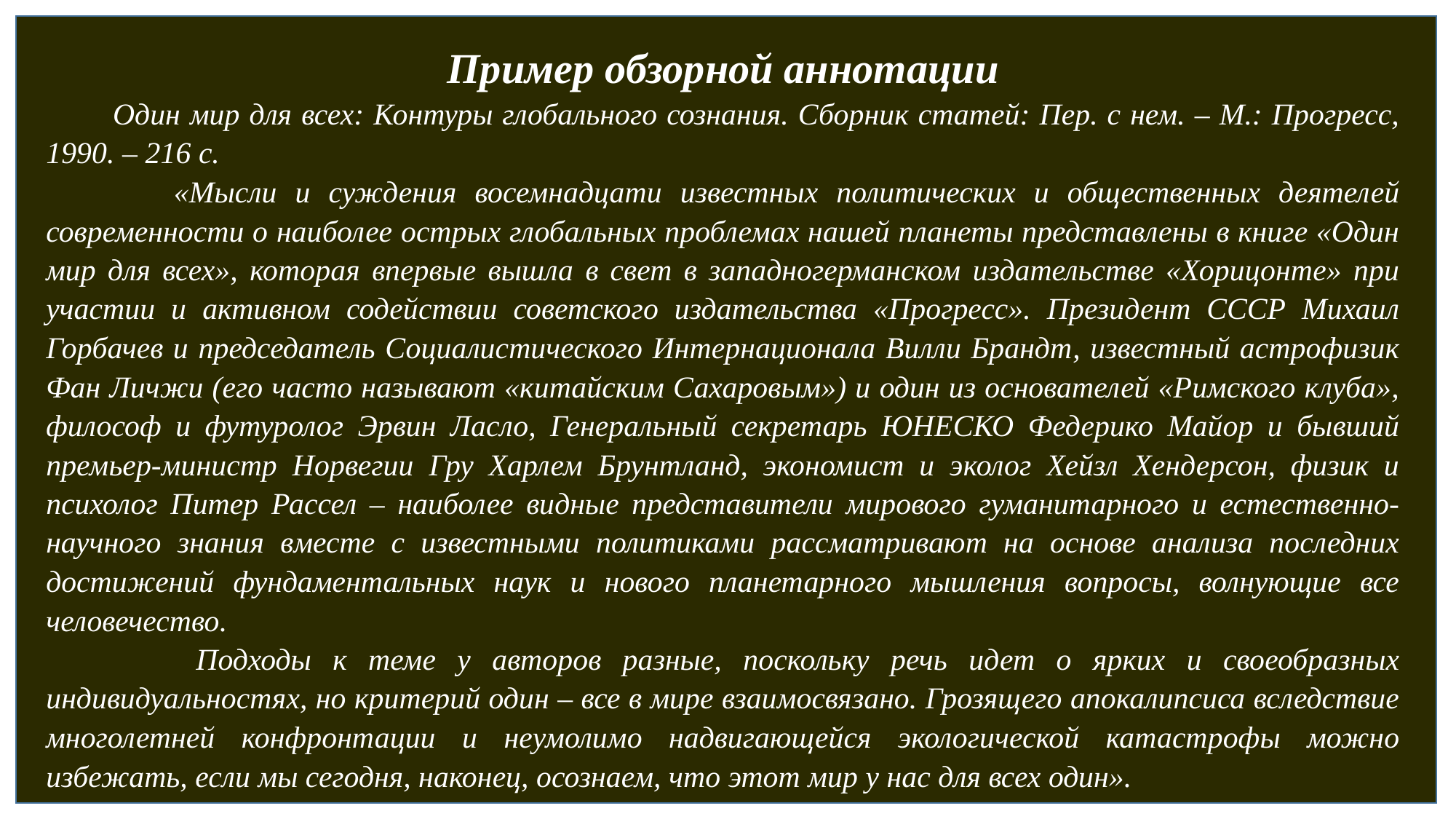

Пример обзорной аннотации
       Один мир для всех: Контуры глобального сознания. Сборник статей: Пер. с нем. – М.: Прогресс, 1990. – 216 с.
       «Мысли и суждения восемнадцати известных политических и общественных деятелей современности о наиболее острых глобальных проблемах нашей планеты представлены в книге «Один мир для всех», которая впервые вышла в свет в западногерманском издательстве «Хорицонте» при участии и активном содействии советского издательства «Прогресс». Президент СССР Михаил Горбачев и председатель Социалистического Интернационала Вилли Брандт, известный астрофизик Фан Личжи (его часто называют «китайским Сахаровым») и один из основателей «Римского клуба», философ и футуролог Эрвин Ласло, Генеральный секретарь ЮНЕСКО Федерико Майор и бывший премьер-министр Норвегии Гру Харлем Брунтланд, экономист и эколог Хейзл Хендерсон, физик и психолог Питер Рассел – наиболее видные представители мирового гуманитарного и естественно-научного знания вместе с известными политиками рассматривают на основе анализа последних достижений фундаментальных наук и нового планетарного мышления вопросы, волнующие все человечество.
       Подходы к теме у авторов разные, поскольку речь идет о ярких и своеобразных индивидуальностях, но критерий один – все в мире взаимосвязано. Грозящего апокалипсиса вследствие многолетней конфронтации и неумолимо надвигающейся экологической катастрофы можно избежать, если мы сегодня, наконец, осознаем, что этот мир у нас для всех один».